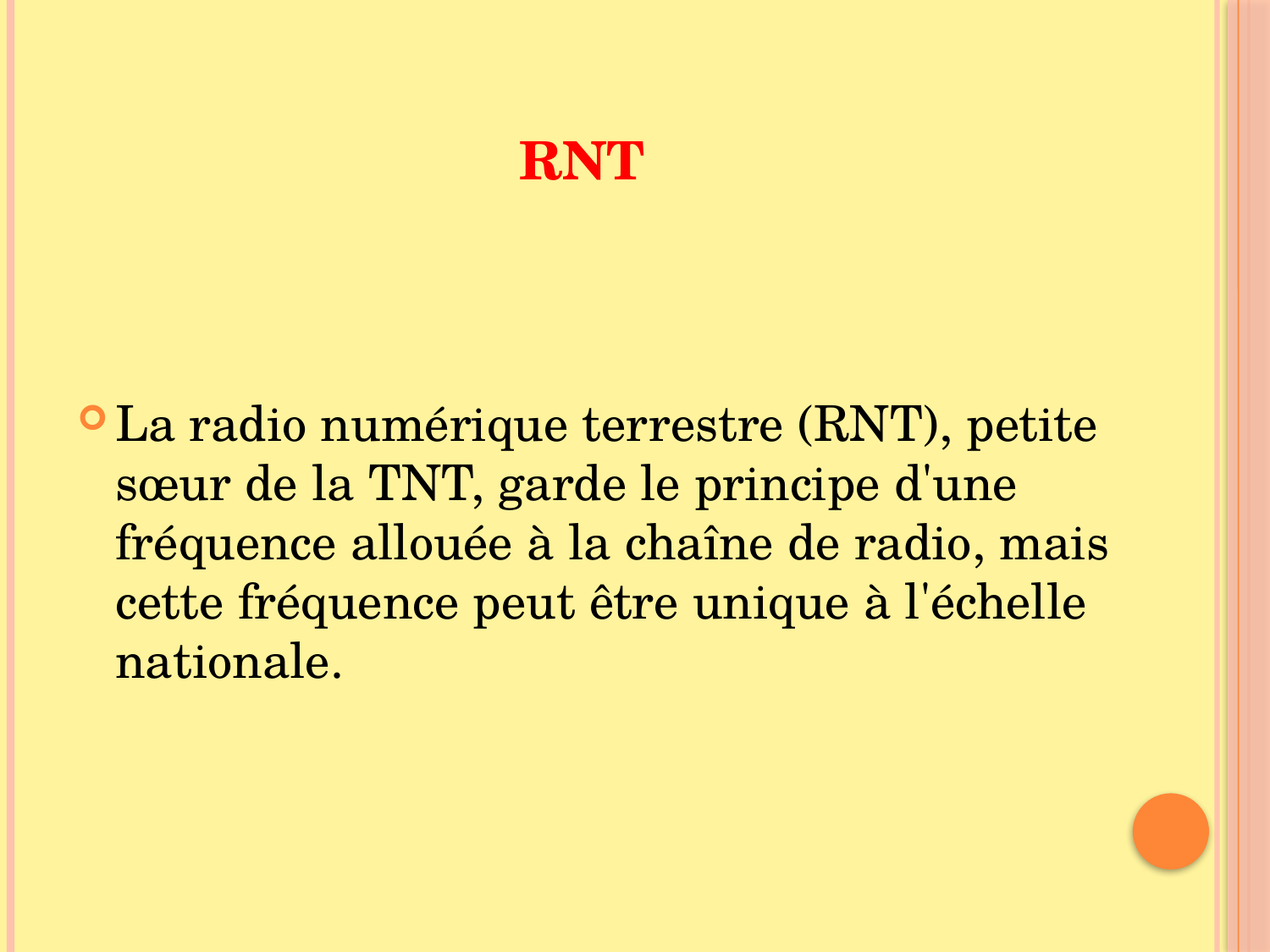

# RNT
La radio numérique terrestre (RNT), petite sœur de la TNT, garde le principe d'une fréquence allouée à la chaîne de radio, mais cette fréquence peut être unique à l'échelle nationale.